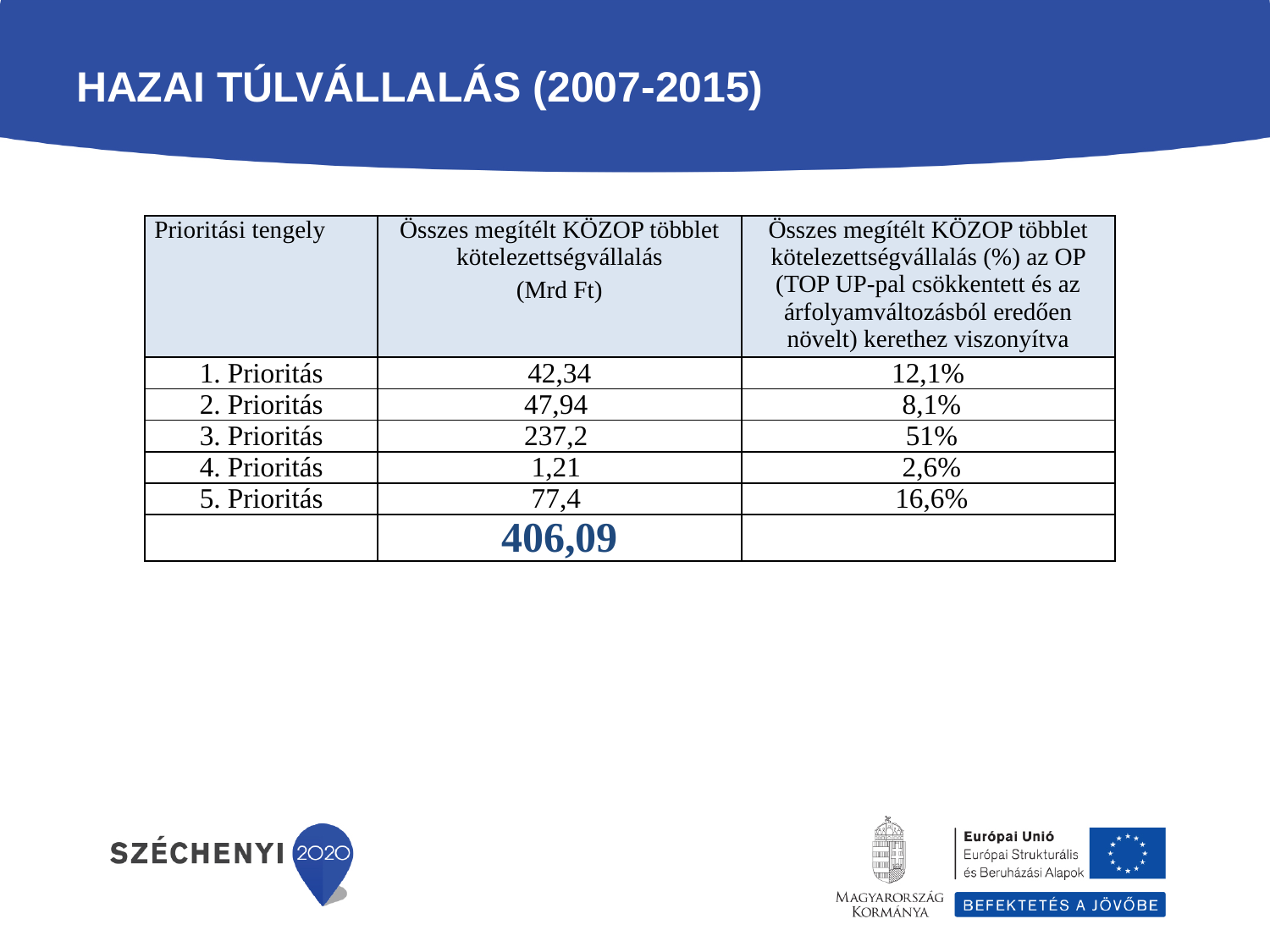

# Hazai tÚLVÁLLalás (2007-2015)
| Prioritási tengely | Összes megítélt KÖZOP többlet kötelezettségvállalás (Mrd Ft) | Összes megítélt KÖZOP többlet kötelezettségvállalás (%) az OP (TOP UP-pal csökkentett és az árfolyamváltozásból eredően növelt) kerethez viszonyítva |
| --- | --- | --- |
| 1. Prioritás | 42,34 | 12,1% |
| 2. Prioritás | 47,94 | 8,1% |
| 3. Prioritás | 237,2 | 51% |
| 4. Prioritás | 1,21 | 2,6% |
| 5. Prioritás | 77,4 | 16,6% |
|  | 406,09 |  |